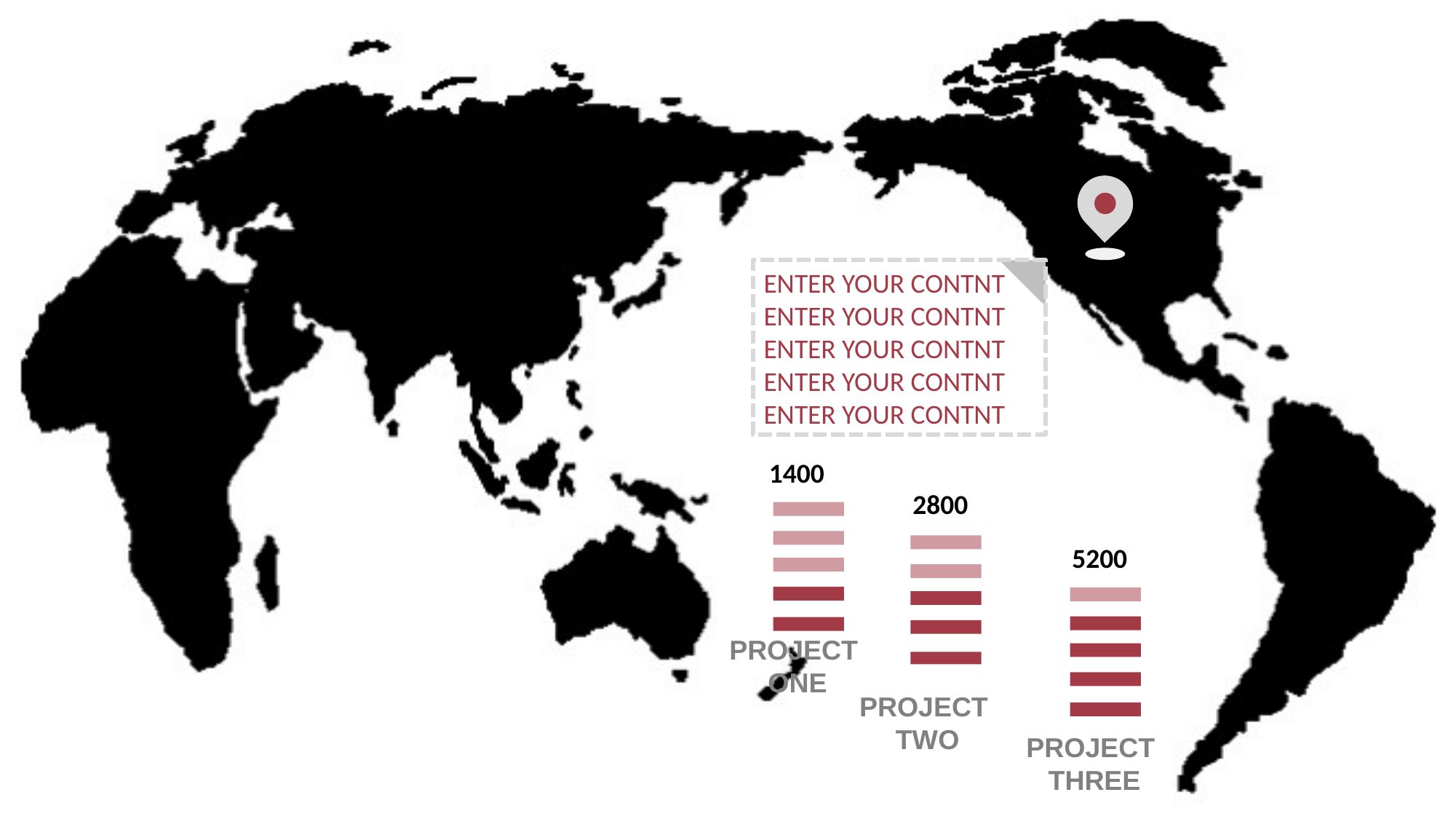

ENTER YOUR CONTNT
ENTER YOUR CONTNT
ENTER YOUR CONTNT
ENTER YOUR CONTNT
ENTER YOUR CONTNT

1400
2800

5200

PROJECT
ONE

PROJECT
TWO

PROJECT
THREE